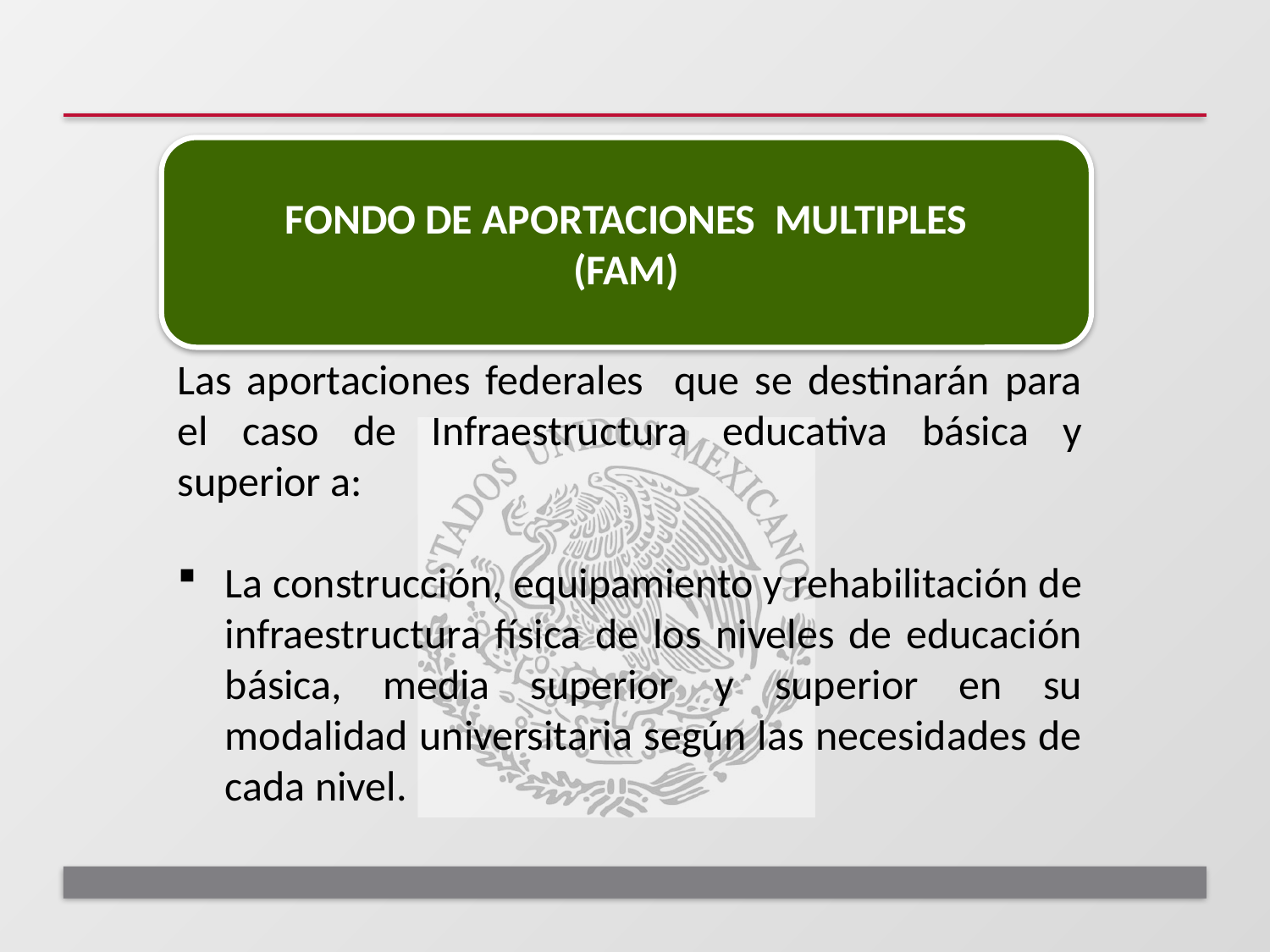

FONDO DE APORTACIONES  MULTIPLES
(FAM)
Las aportaciones federales  que se destinarán para el caso de Infraestructura educativa básica y superior a:

La construcción, equipamiento y rehabilitación de infraestructura física de los niveles de educación básica, media superior y superior en su modalidad universitaria según las necesidades de cada nivel.